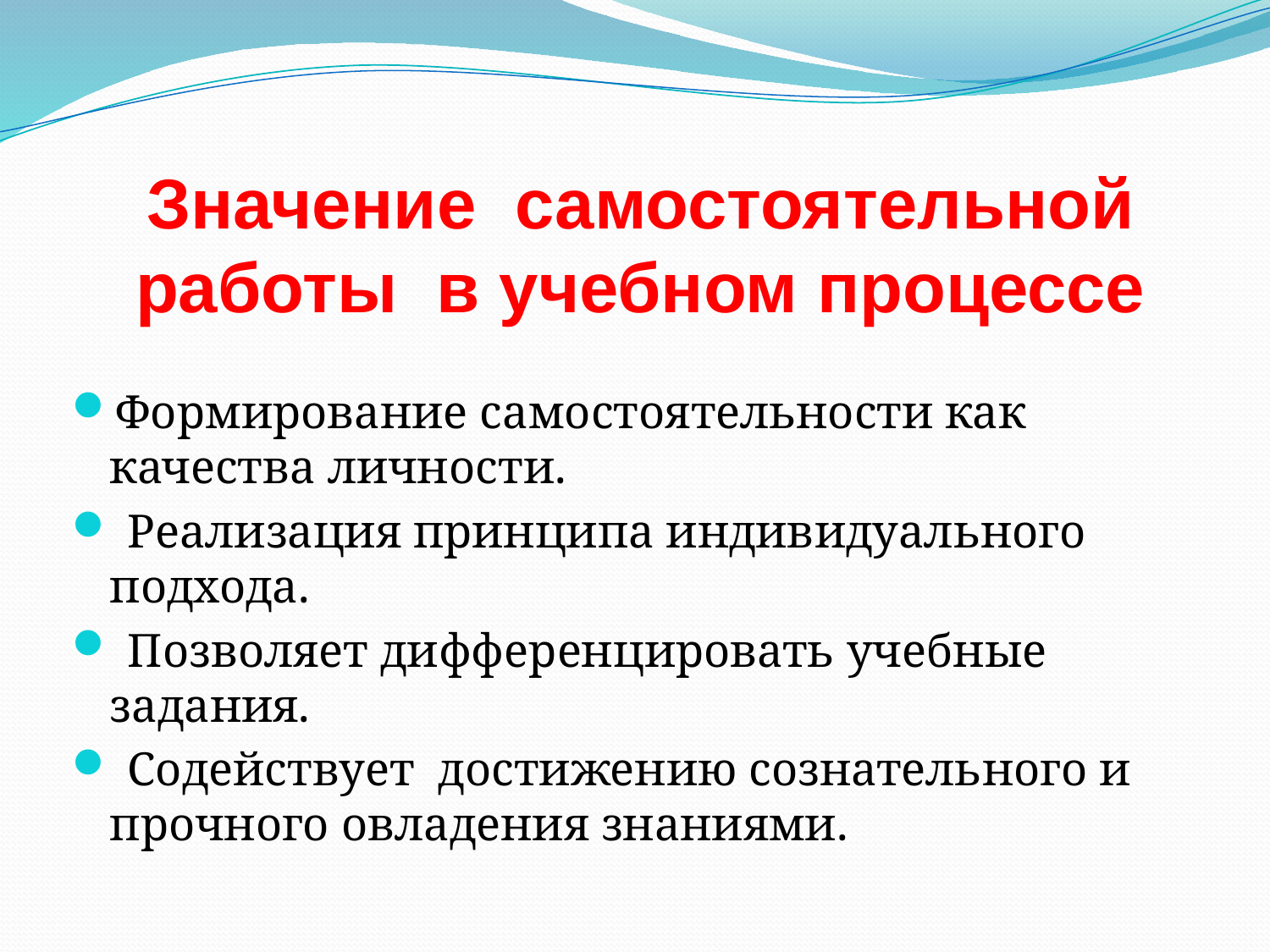

# Значение  самостоятельной работы  в учебном процессе
Формирование самостоятельности как качества личности.
 Реализация принципа индивидуального подхода.
 Позволяет дифференцировать учебные задания.
 Содействует  достижению сознательного и прочного овладения знаниями.